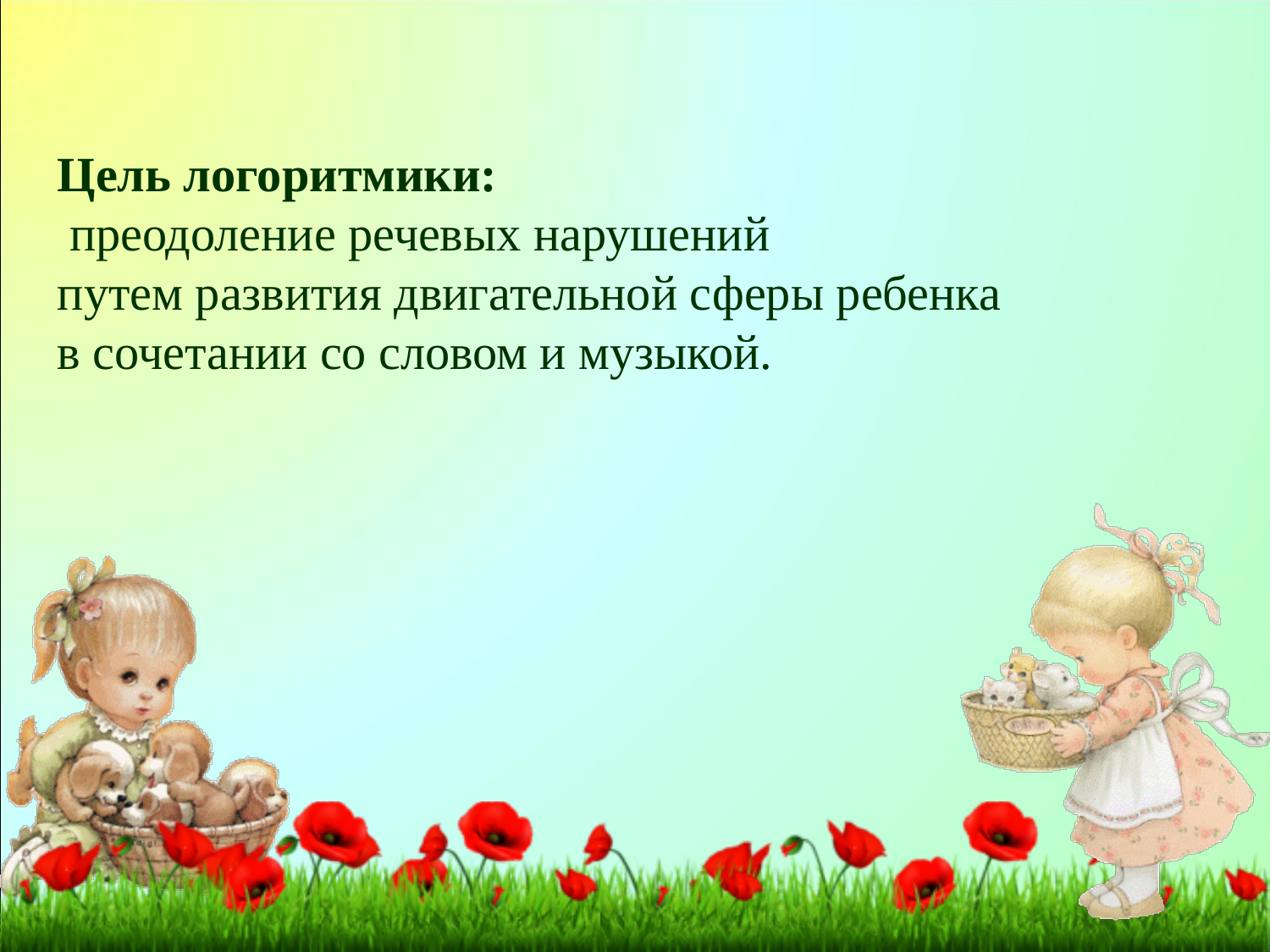

Цель логоритмики:
 преодоление речевых нарушений
путем развития двигательной сферы ребенка
в сочетании со словом и музыкой.